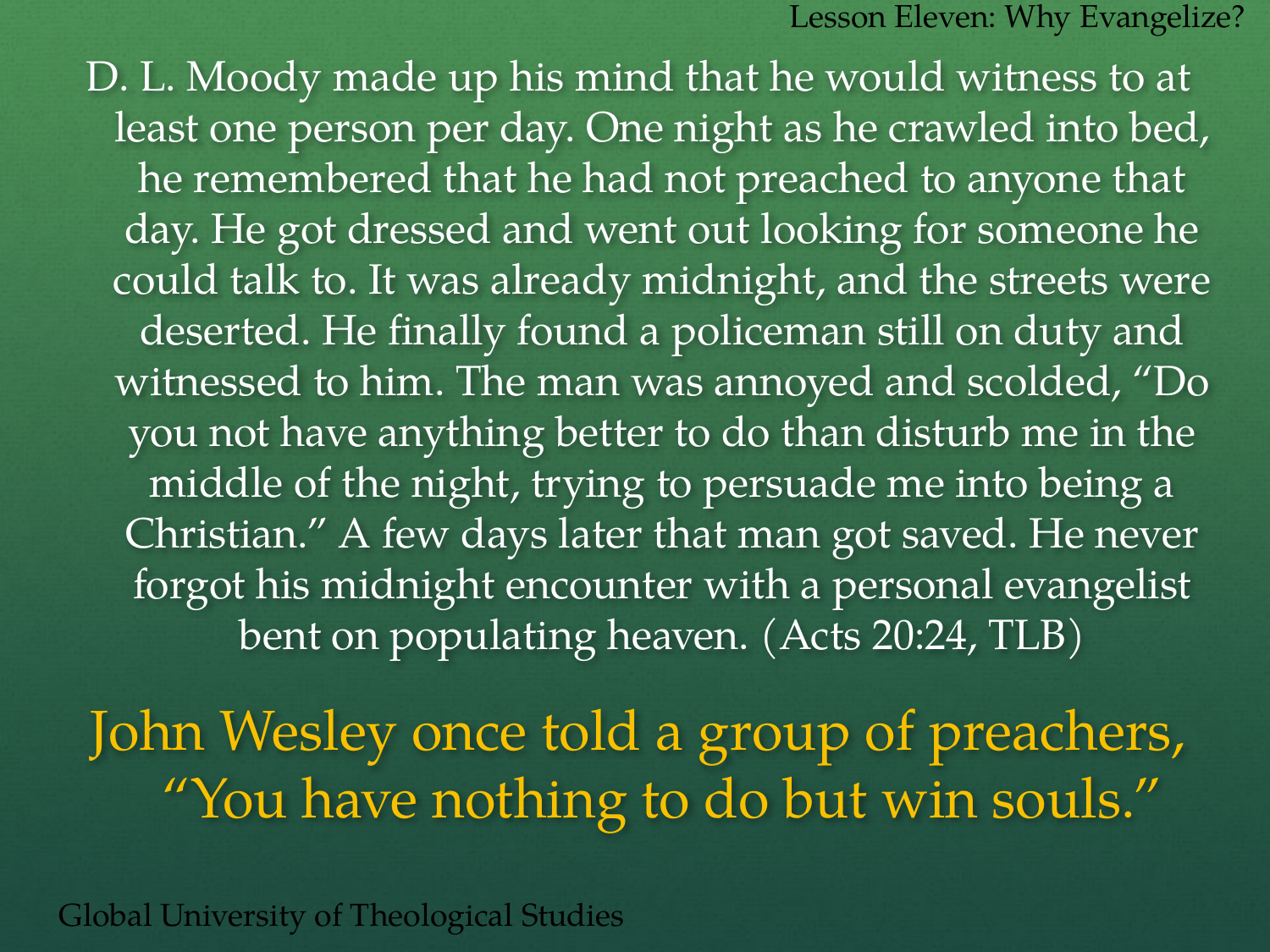

Lesson Eleven: Why Evangelize?

D. L. Moody made up his mind that he would witness to at least one person per day. One night as he crawled into bed, he remembered that he had not preached to anyone that day. He got dressed and went out looking for someone he could talk to. It was already midnight, and the streets were deserted. He finally found a policeman still on duty and witnessed to him. The man was annoyed and scolded, “Do you not have anything better to do than disturb me in the middle of the night, trying to persuade me into being a Christian.” A few days later that man got saved. He never forgot his midnight encounter with a personal evangelist bent on populating heaven. (Acts 20:24, TLB)
John Wesley once told a group of preachers, “You have nothing to do but win souls.”
Global University of Theological Studies